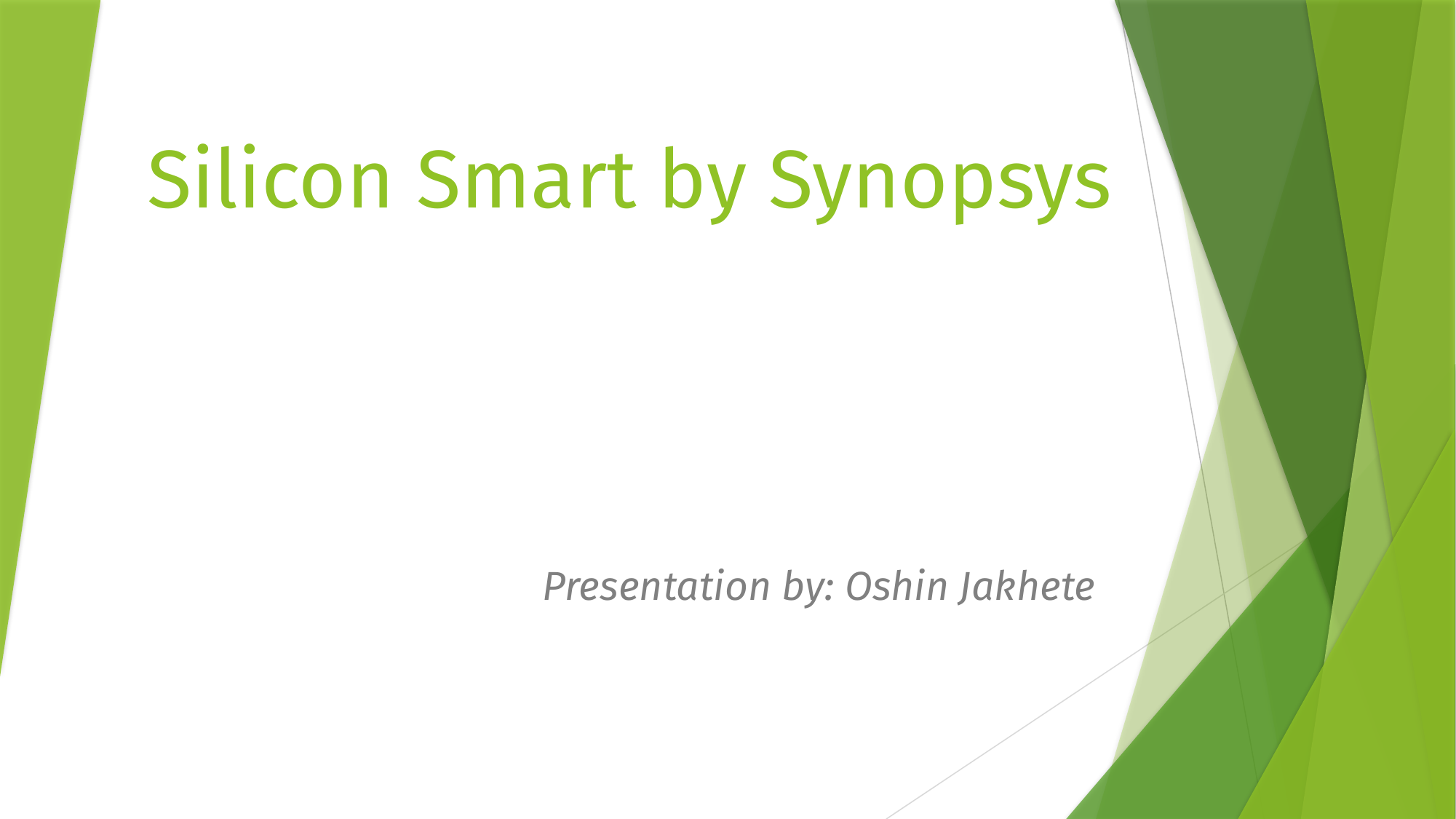

# Silicon Smart by Synopsys

Presentation by: Oshin Jakhete